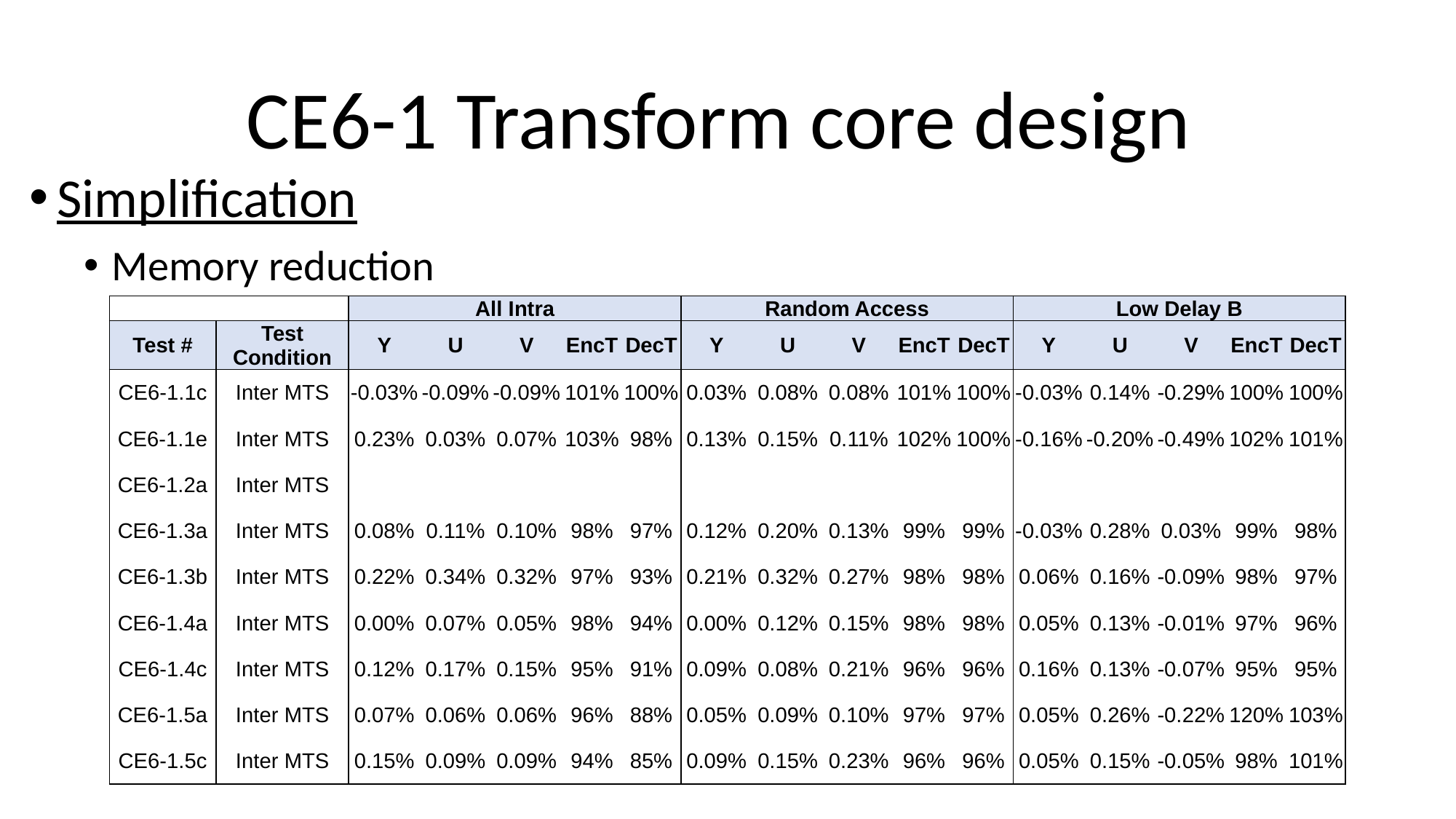

# CE6-1 Transform core design
Simplification
Memory reduction

|  |  | All Intra |  |  |  |  | Random Access |  |  |  |  | Low Delay B |  |  |  |  |
| --- | --- | --- | --- | --- | --- | --- | --- | --- | --- | --- | --- | --- | --- | --- | --- | --- |
| Test # | Test Condition | Y | U | V | EncT | DecT | Y | U | V | EncT | DecT | Y | U | V | EncT | DecT |
| CE6-1.1c | Inter MTS | -0.03% | -0.09% | -0.09% | 101% | 100% | 0.03% | 0.08% | 0.08% | 101% | 100% | -0.03% | 0.14% | -0.29% | 100% | 100% |
| CE6-1.1e | Inter MTS | 0.23% | 0.03% | 0.07% | 103% | 98% | 0.13% | 0.15% | 0.11% | 102% | 100% | -0.16% | -0.20% | -0.49% | 102% | 101% |
| CE6-1.2a | Inter MTS |  |  |  |  |  |  |  |  |  |  |  |  |  |  |  |
| CE6-1.3a | Inter MTS | 0.08% | 0.11% | 0.10% | 98% | 97% | 0.12% | 0.20% | 0.13% | 99% | 99% | -0.03% | 0.28% | 0.03% | 99% | 98% |
| CE6-1.3b | Inter MTS | 0.22% | 0.34% | 0.32% | 97% | 93% | 0.21% | 0.32% | 0.27% | 98% | 98% | 0.06% | 0.16% | -0.09% | 98% | 97% |
| CE6-1.4a | Inter MTS | 0.00% | 0.07% | 0.05% | 98% | 94% | 0.00% | 0.12% | 0.15% | 98% | 98% | 0.05% | 0.13% | -0.01% | 97% | 96% |
| CE6-1.4c | Inter MTS | 0.12% | 0.17% | 0.15% | 95% | 91% | 0.09% | 0.08% | 0.21% | 96% | 96% | 0.16% | 0.13% | -0.07% | 95% | 95% |
| CE6-1.5a | Inter MTS | 0.07% | 0.06% | 0.06% | 96% | 88% | 0.05% | 0.09% | 0.10% | 97% | 97% | 0.05% | 0.26% | -0.22% | 120% | 103% |
| CE6-1.5c | Inter MTS | 0.15% | 0.09% | 0.09% | 94% | 85% | 0.09% | 0.15% | 0.23% | 96% | 96% | 0.05% | 0.15% | -0.05% | 98% | 101% |